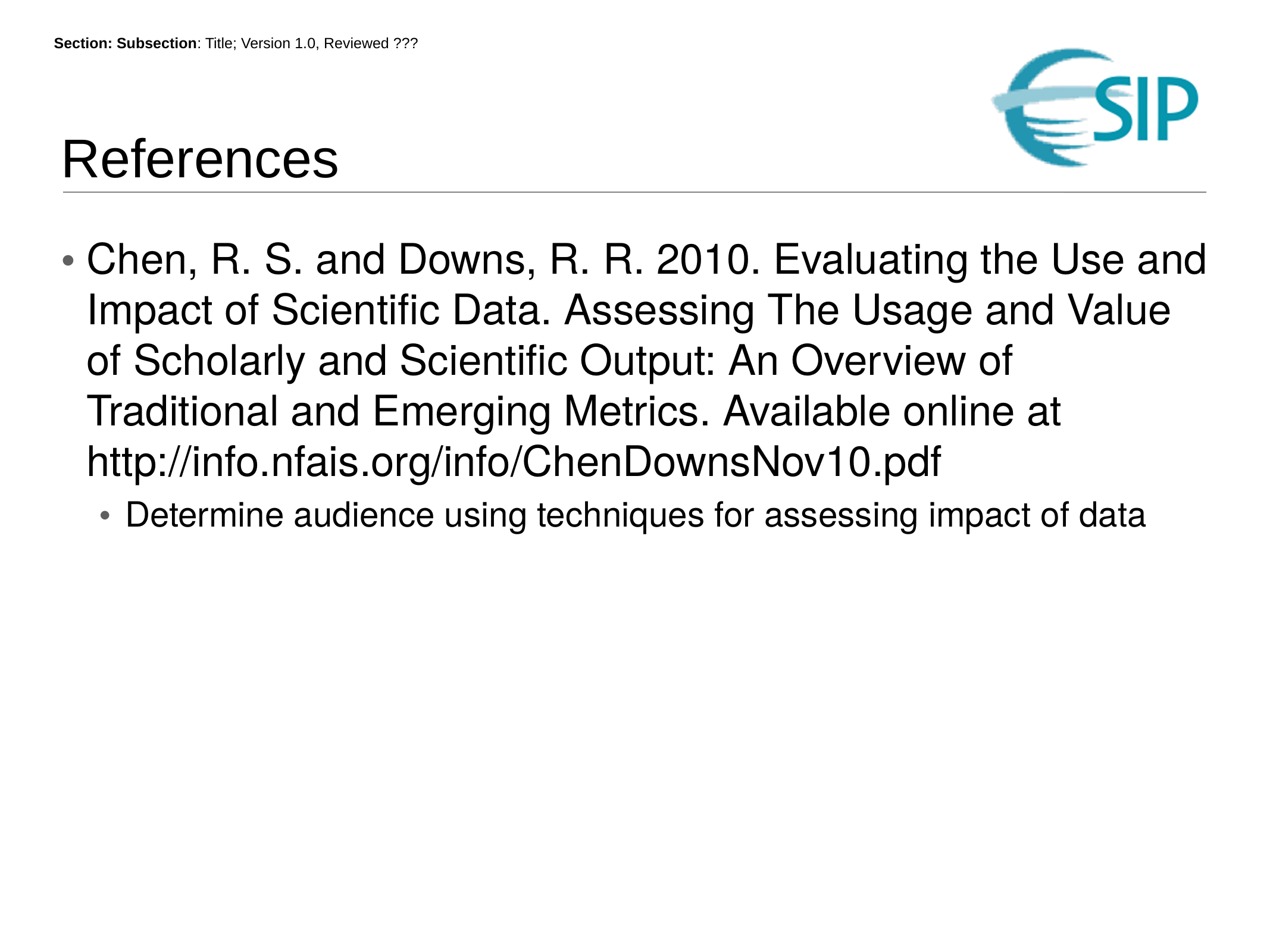

# References
Chen, R. S. and Downs, R. R. 2010. Evaluating the Use and Impact of Scientific Data. Assessing The Usage and Value of Scholarly and Scientific Output: An Overview of Traditional and Emerging Metrics. Available online at http://info.nfais.org/info/ChenDownsNov10.pdf
Determine audience using techniques for assessing impact of data